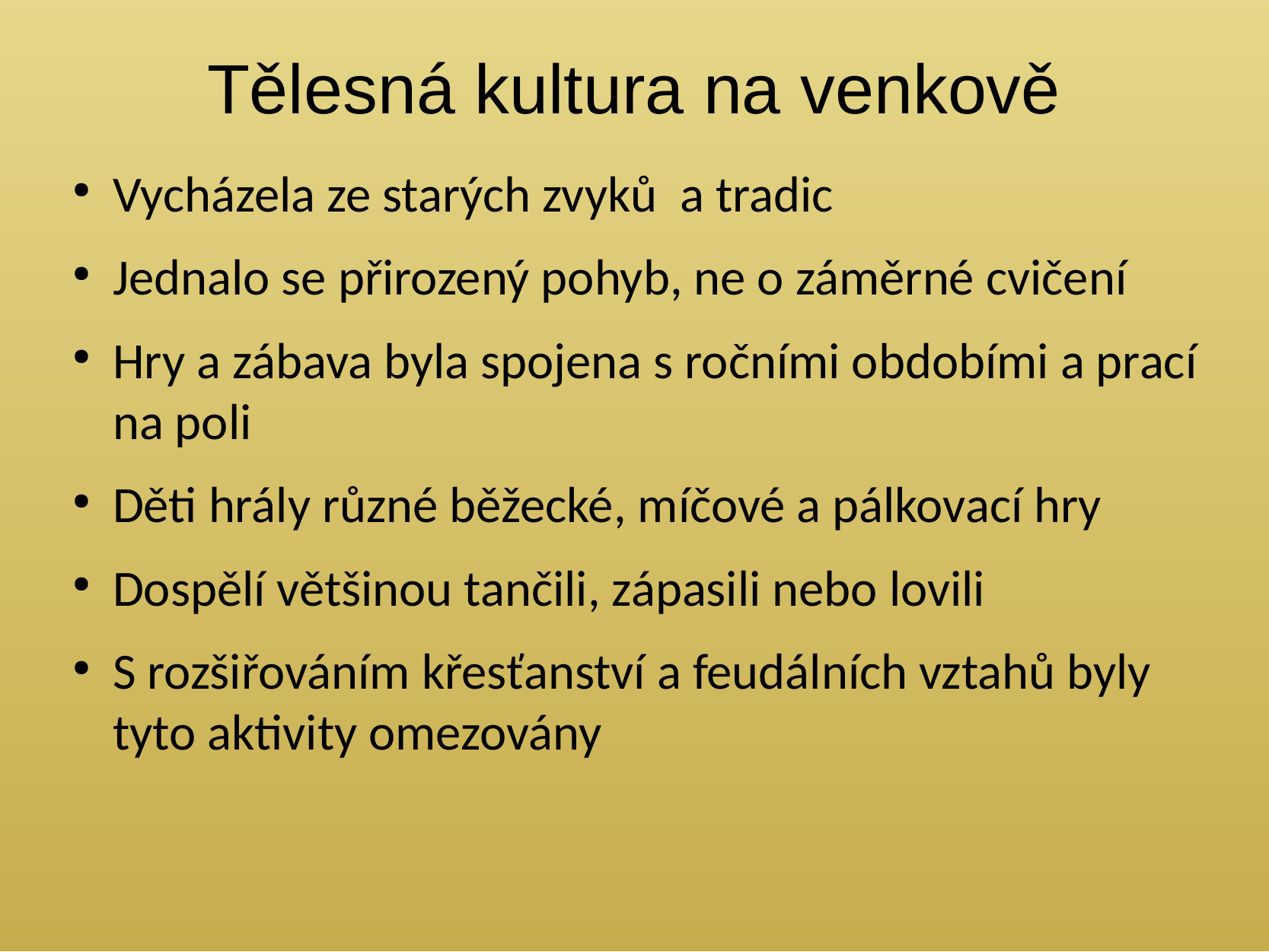

Tělesná kultura na venkově
Vycházela ze starých zvyků  a tradic
Jednalo se přirozený pohyb, ne o záměrné cvičení
Hry a zábava byla spojena s ročními obdobími a prací na poli
Děti hrály různé běžecké, míčové a pálkovací hry
Dospělí většinou tančili, zápasili nebo lovili
S rozšiřováním křesťanství a feudálních vztahů byly tyto aktivity omezovány